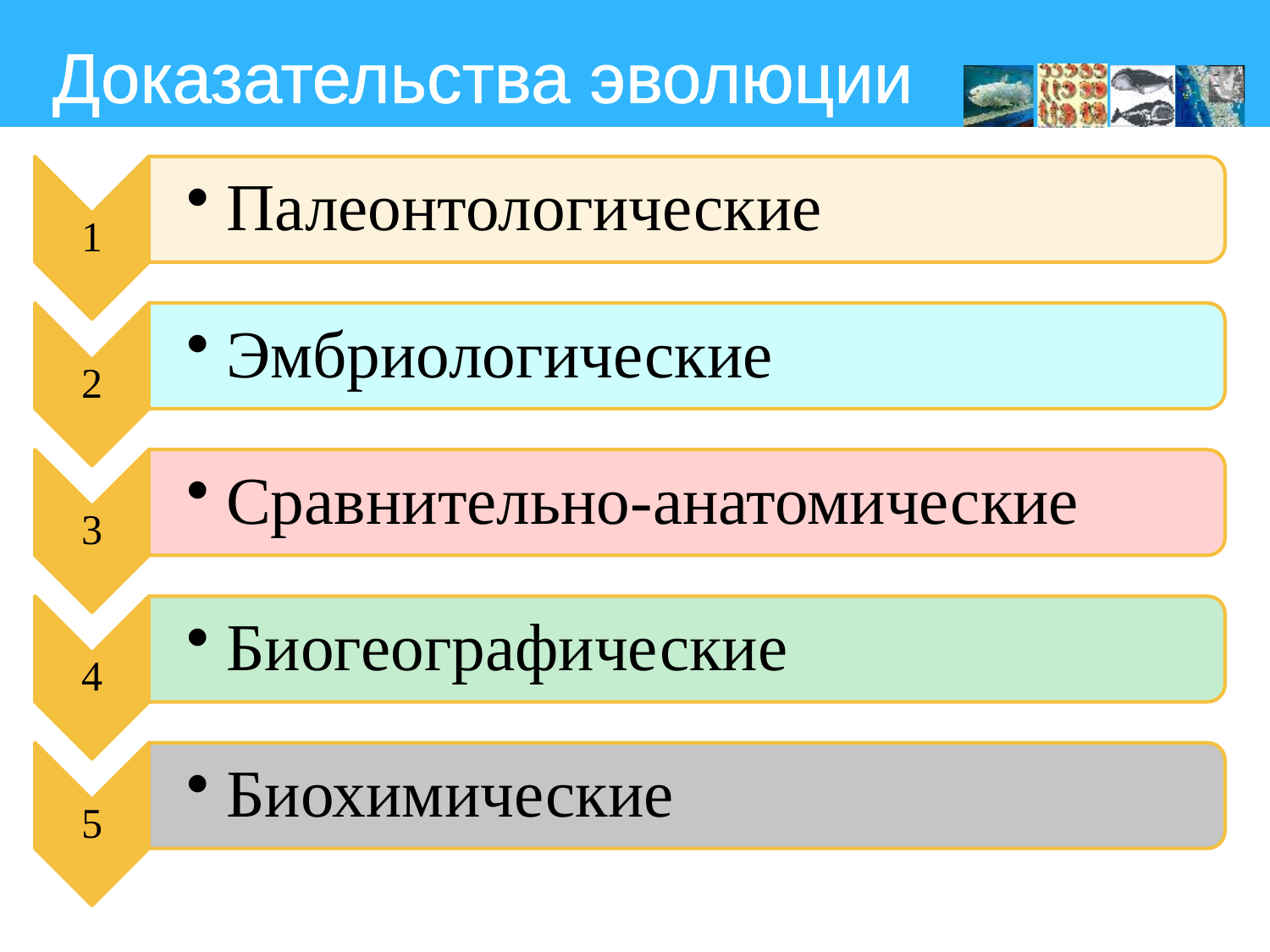

Доказательства эволюции
1
Палеонтологические
2
Эмбриологические
3
Сравнительно-анатомические
4
Биогеографические
5
Биохимические